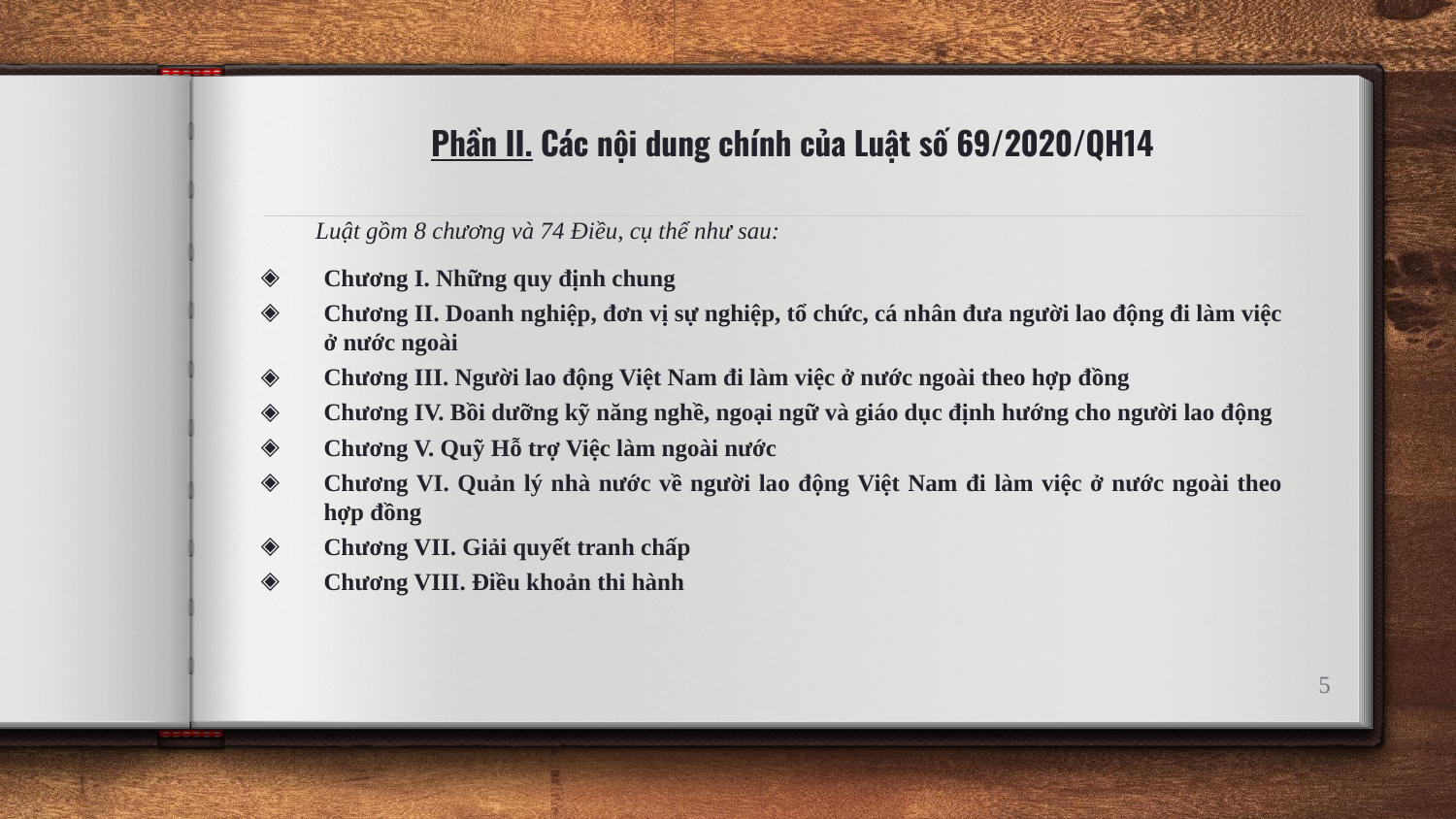

# Phần II. Các nội dung chính của Luật số 69/2020/QH14
         Luật gồm 8 chương và 74 Điều, cụ thể như sau:
Chương I. Những quy định chung
Chương II. Doanh nghiệp, đơn vị sự nghiệp, tổ chức, cá nhân đưa người lao động đi làm việc ở nước ngoài
Chương III. Người lao động Việt Nam đi làm việc ở nước ngoài theo hợp đồng
Chương IV. Bồi dưỡng kỹ năng nghề, ngoại ngữ và giáo dục định hướng cho người lao động
Chương V. Quỹ Hỗ trợ Việc làm ngoài nước
Chương VI. Quản lý nhà nước về người lao động Việt Nam đi làm việc ở nước ngoài theo hợp đồng
Chương VII. Giải quyết tranh chấp
Chương VIII. Điều khoản thi hành
5